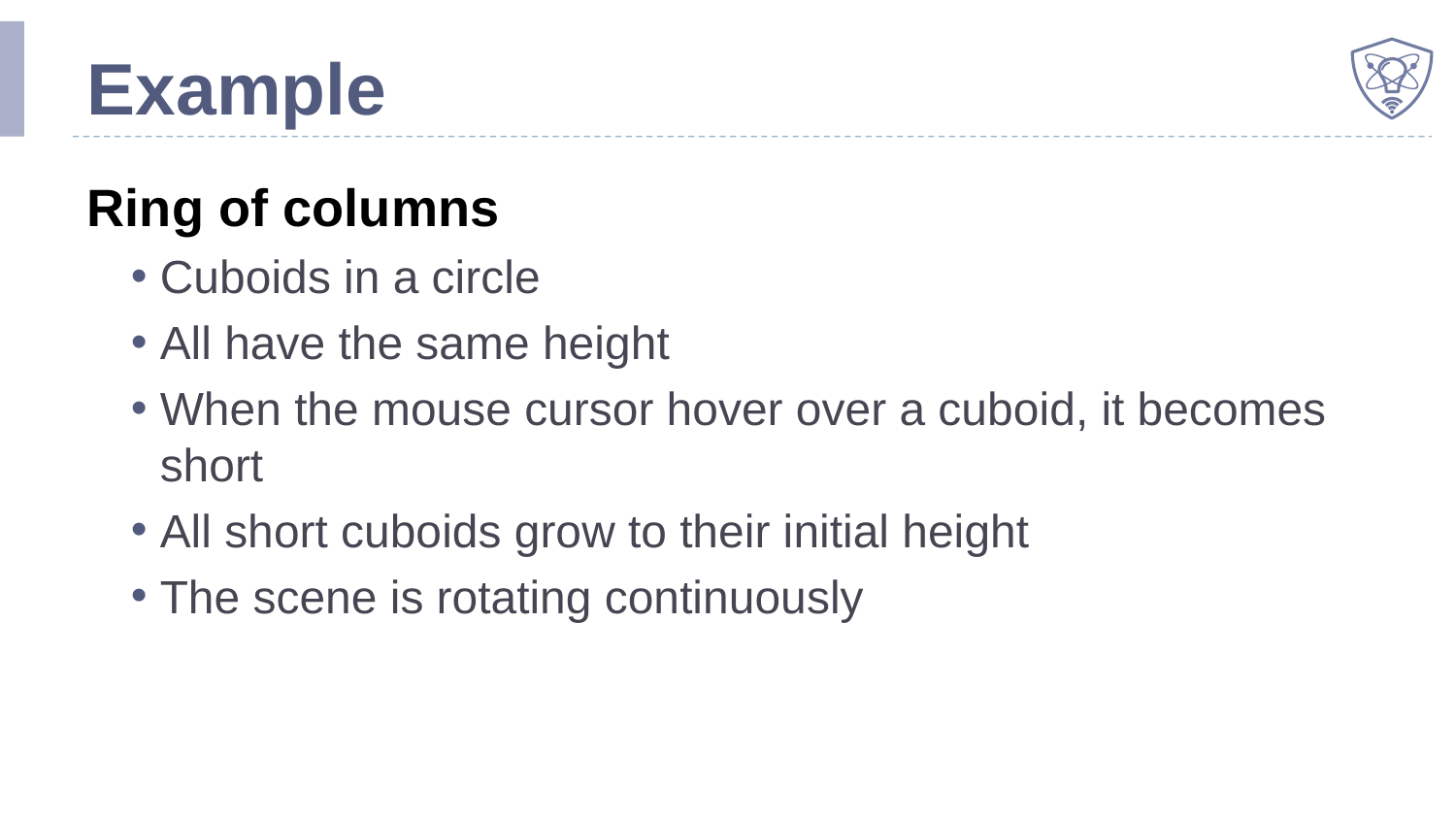

# Example
Ring of columns
Cuboids in a circle
All have the same height
When the mouse cursor hover over a cuboid, it becomes short
All short cuboids grow to their initial height
The scene is rotating continuously